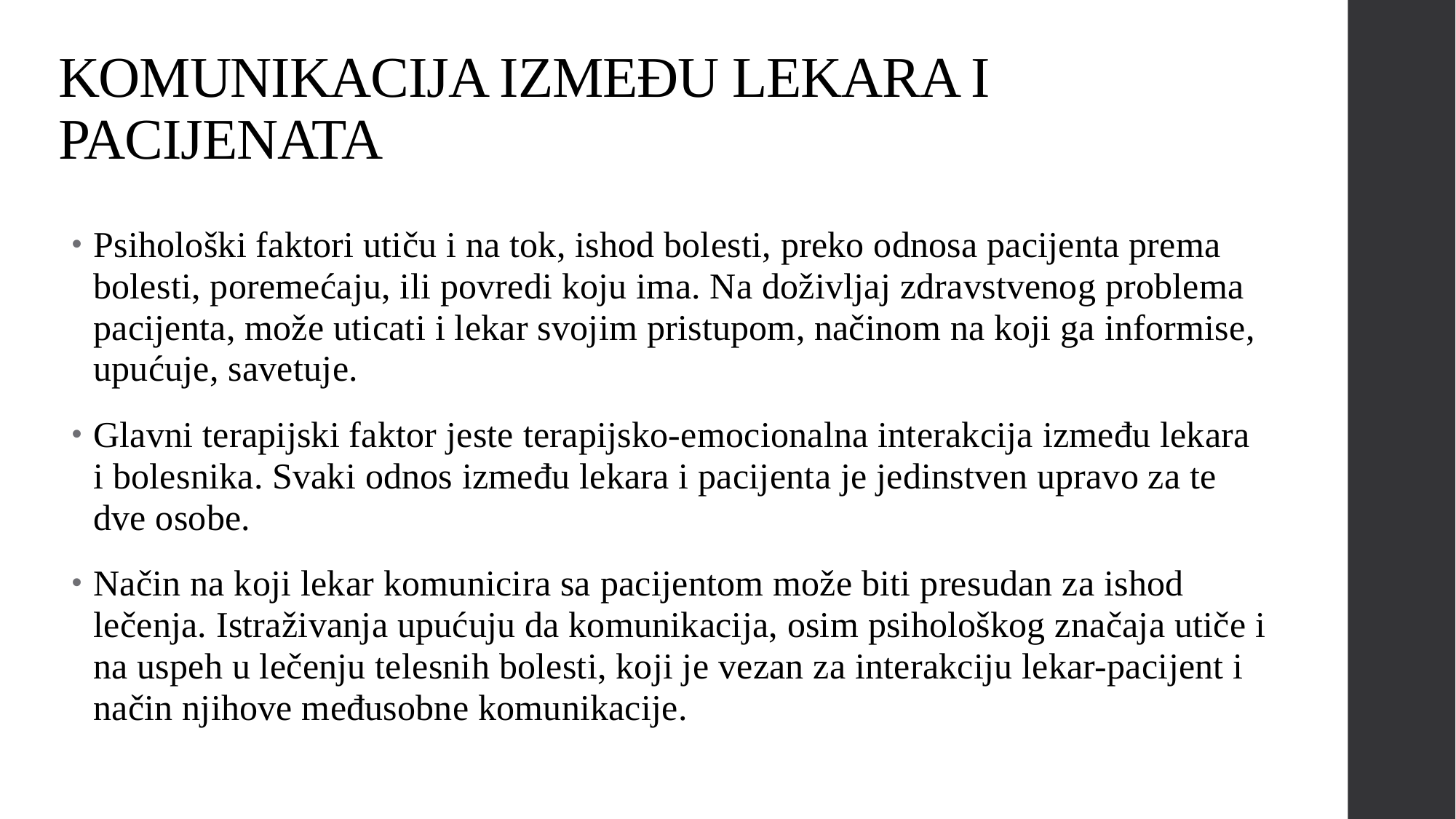

# KOMUNIKACIJA IZMEĐU LEKARA I PACIJENATA
Psihološki faktori utiču i na tok, ishod bolesti, preko odnosa pacijenta prema bolesti, poremećaju, ili povredi koju ima. Na doživljaj zdravstvenog problema pacijenta, može uticati i lekar svojim pristupom, načinom na koji ga informise, upućuje, savetuje.
Glavni terapijski faktor jeste terapijsko-emocionalna interakcija između lekara i bolesnika. Svaki odnos između lekara i pacijenta je jedinstven upravo za te dve osobe.
Način na koji lekar komunicira sa pacijentom može biti presudan za ishod lečenja. Istraživanja upućuju da komunikacija, osim psihološkog značaja utiče i na uspeh u lečenju telesnih bolesti, koji je vezan za interakciju lekar-pacijent i način njihove međusobne komunikacije.